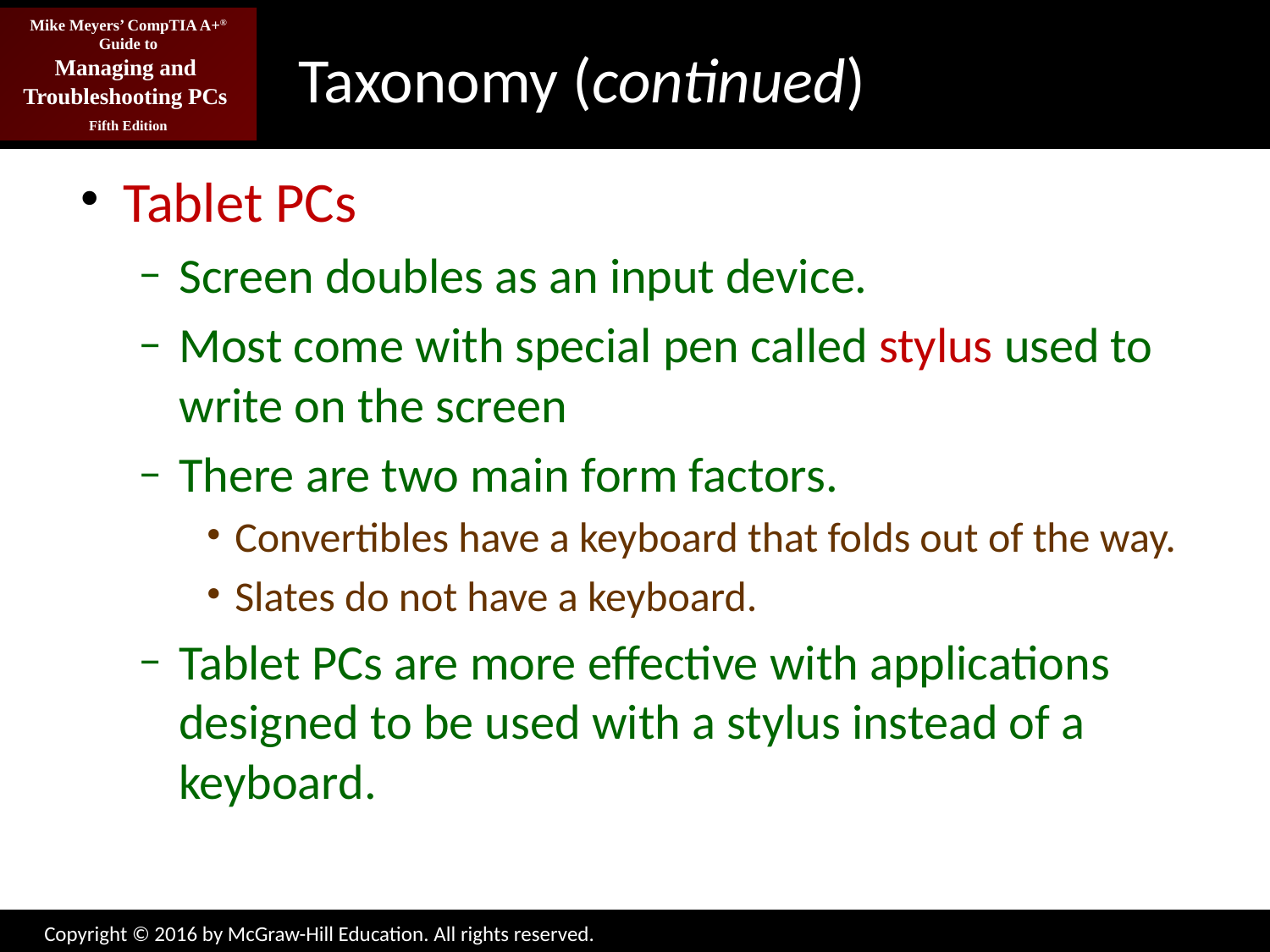

# Taxonomy (continued)
Tablet PCs
Screen doubles as an input device.
Most come with special pen called stylus used to write on the screen
There are two main form factors.
Convertibles have a keyboard that folds out of the way.
Slates do not have a keyboard.
Tablet PCs are more effective with applications designed to be used with a stylus instead of a keyboard.